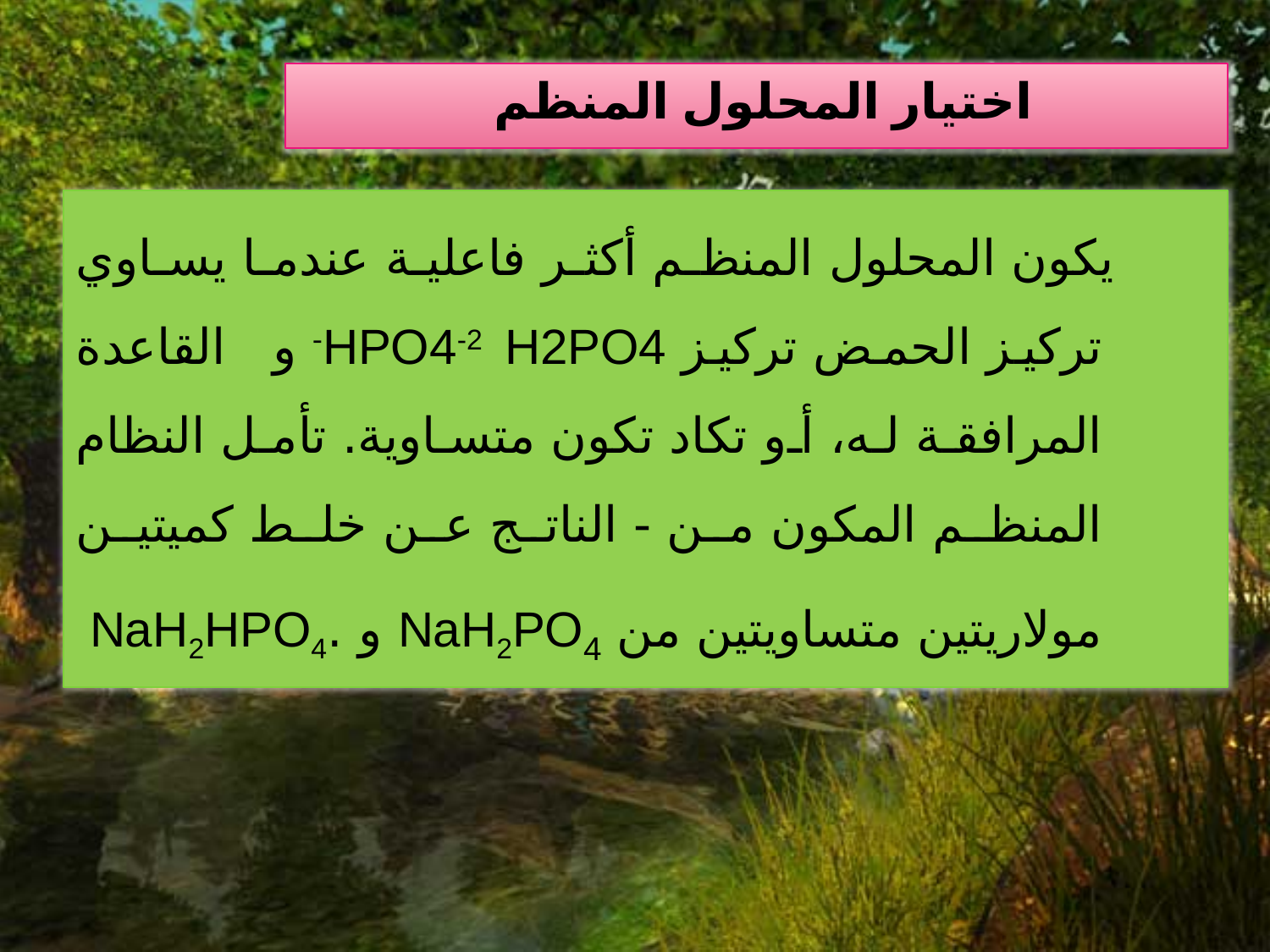

اختيار المحلول المنظم
      يكون المحلول المنظم أكثر فاعلية عندما يساوي تركيز الحمض تركيز HPO4-2 H2PO4- و   القاعدة المرافقة له، أو تكاد تكون متساوية. تأمل النظام المنظم المكون من - الناتج عن خلط كميتين مولاريتين متساويتين من NaH2PO4 و .NaH2HPO4